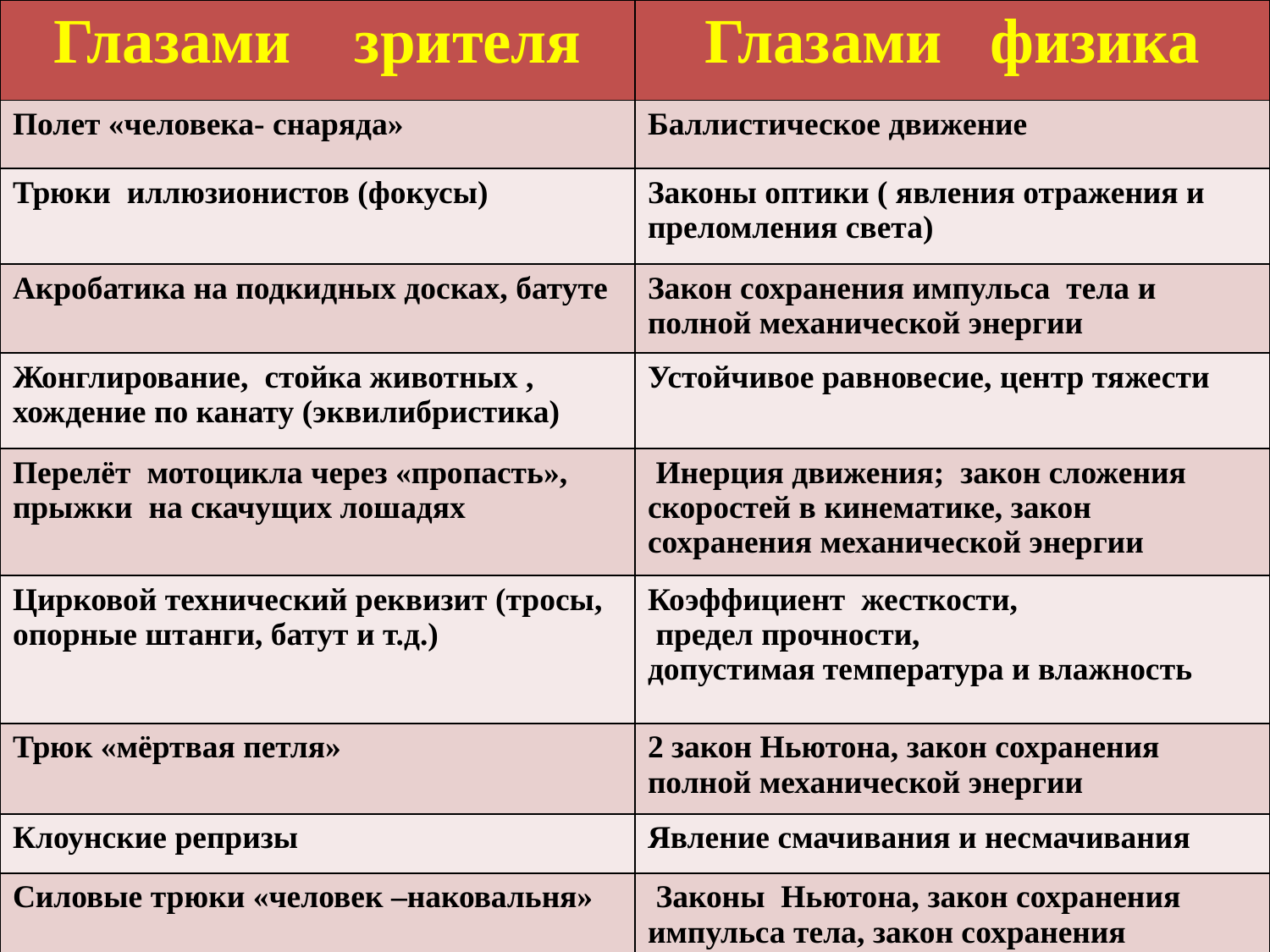

| Глазами зрителя | Глазами физика |
| --- | --- |
| Полет «человека- снаряда» | Баллистическое движение |
| Трюки иллюзионистов (фокусы) | Законы оптики ( явления отражения и преломления света) |
| Акробатика на подкидных досках, батуте | Закон сохранения импульса тела и полной механической энергии |
| Жонглирование, стойка животных , хождение по канату (эквилибристика) | Устойчивое равновесие, центр тяжести |
| Перелёт мотоцикла через «пропасть», прыжки на скачущих лошадях | Инерция движения; закон сложения скоростей в кинематике, закон сохранения механической энергии |
| Цирковой технический реквизит (тросы, опорные штанги, батут и т.д.) | Коэффициент жесткости, предел прочности, допустимая температура и влажность |
| Трюк «мёртвая петля» | 2 закон Ньютона, закон сохранения полной механической энергии |
| Клоунские репризы | Явление смачивания и несмачивания |
| Силовые трюки «человек –наковальня» | Законы Ньютона, закон сохранения импульса тела, закон сохранения импульса тела |
;